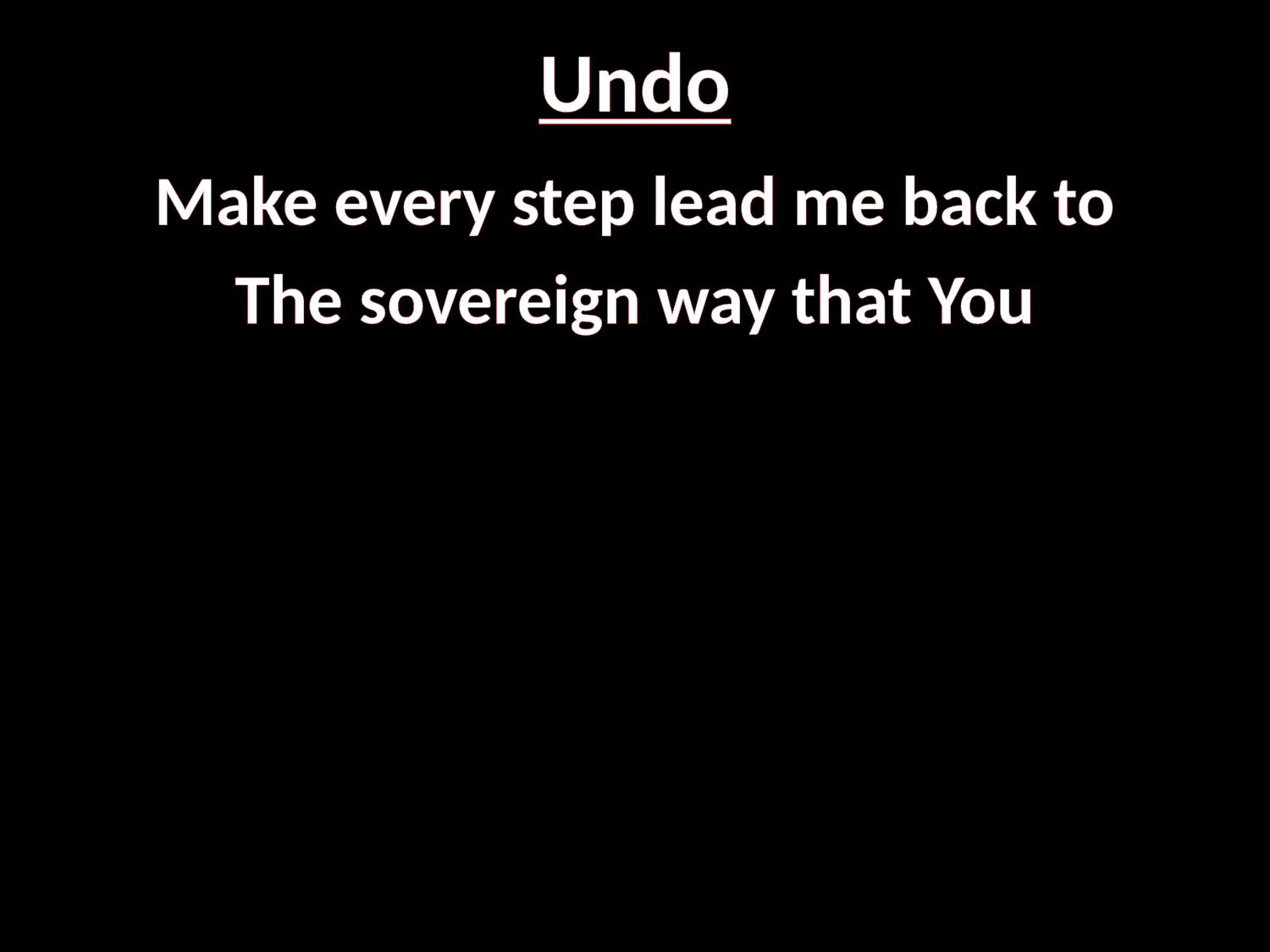

# Undo
Make every step lead me back to
The sovereign way that You